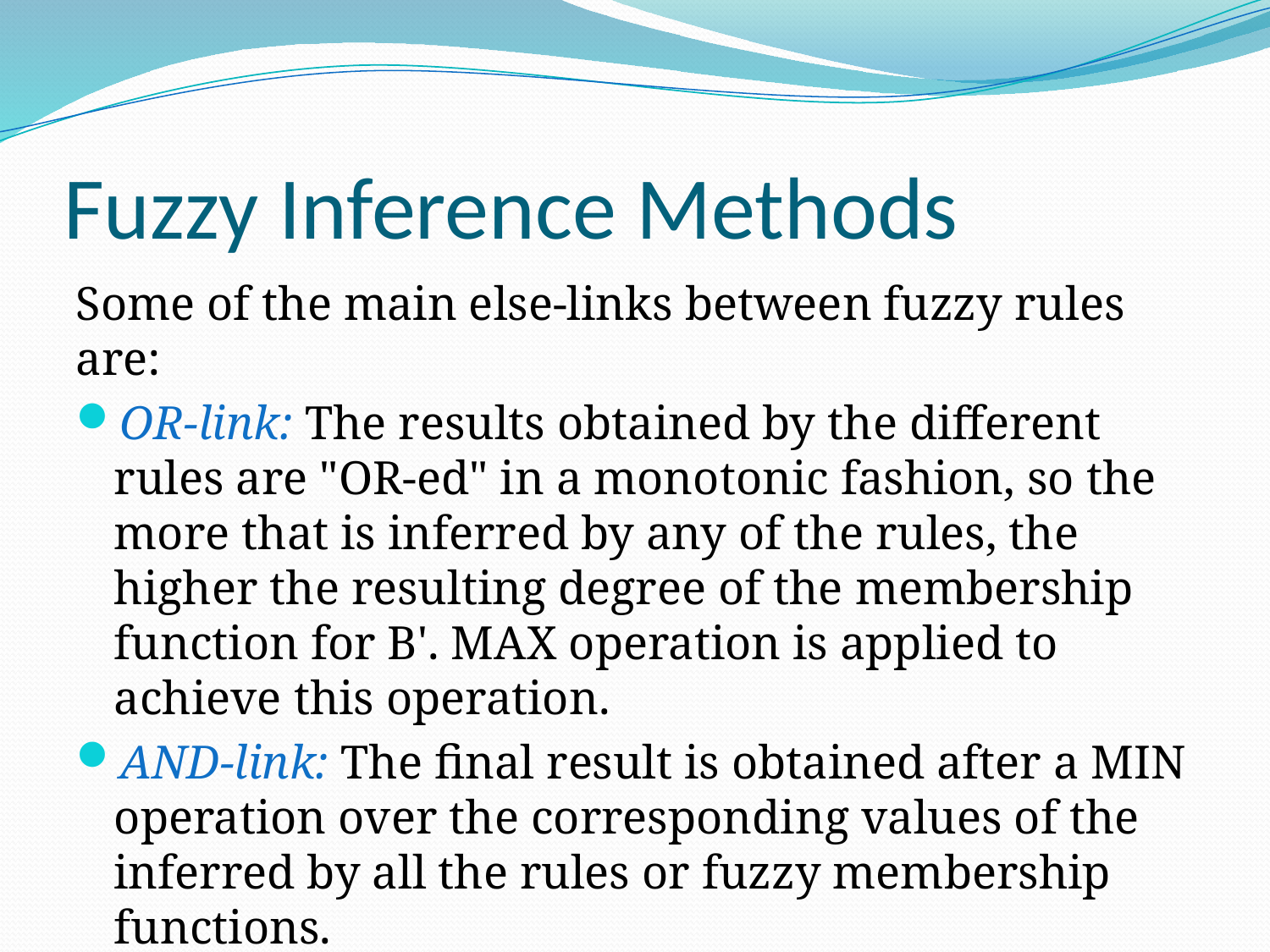

# Fuzzy Inference Methods
Some of the main else-links between fuzzy rules are:
OR-link: The results obtained by the different rules are "OR-ed" in a monotonic fashion, so the more that is inferred by any of the rules, the higher the resulting degree of the membership function for B'. MAX operation is applied to achieve this operation.
AND-link: The final result is obtained after a MIN operation over the corresponding values of the inferred by all the rules or fuzzy membership functions.